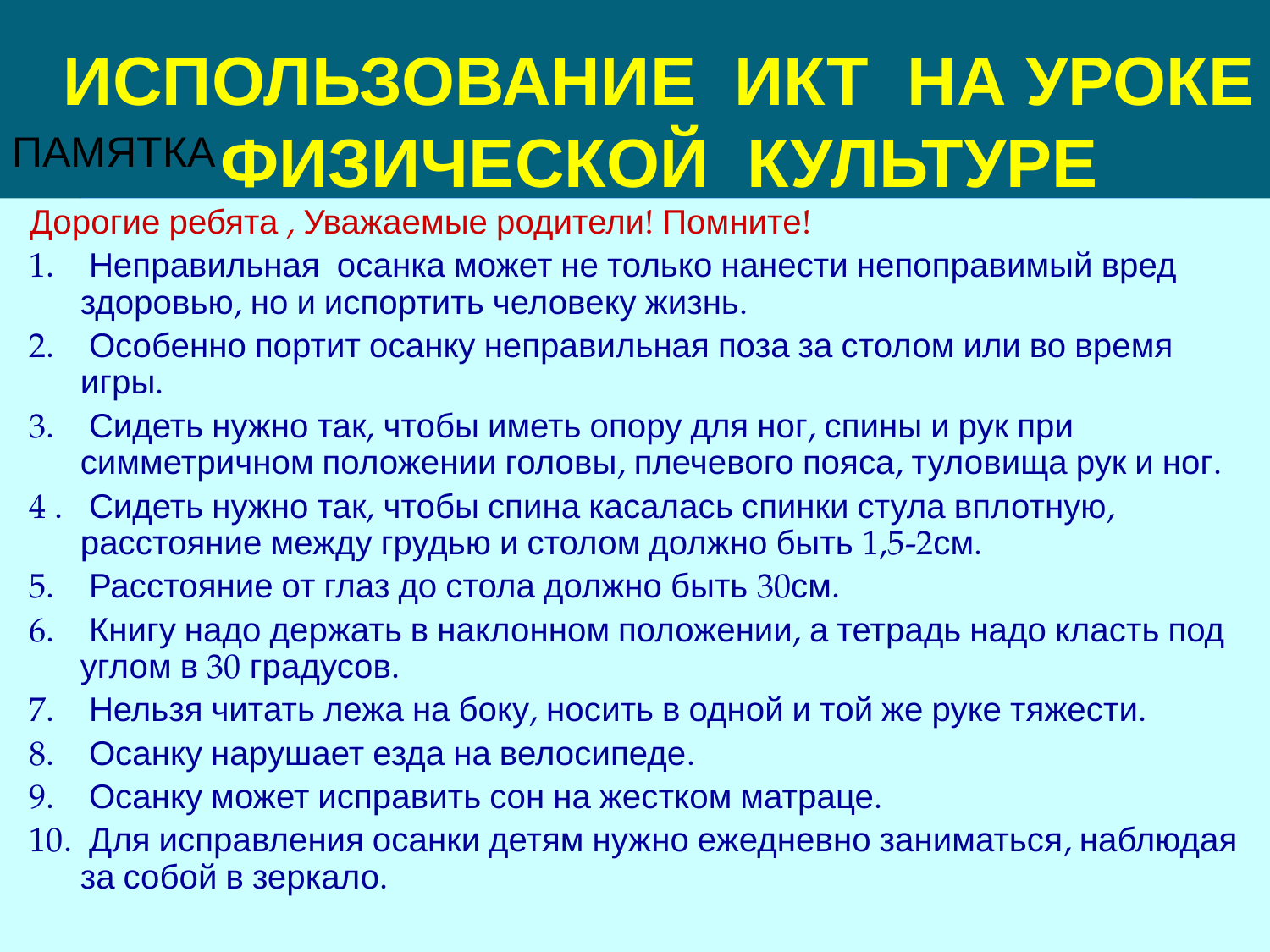

# ИСПОЛЬЗОВАНИЕ  ИКТ  НА УРОКЕ ФИЗИЧЕСКОЙ  КУЛЬТУРЕ
ПАМЯТКА
Дорогие ребята , Уважаемые родители! Помните!
1.    Неправильная  осанка может не только нанести непоправимый вред здоровью, но и испортить человеку жизнь.
2.    Особенно портит осанку неправильная поза за столом или во время игры.
3.    Сидеть нужно так, чтобы иметь опору для ног, спины и рук при симметричном положении головы, плечевого пояса, туловища рук и ног.
4 .   Сидеть нужно так, чтобы спина касалась спинки стула вплотную, расстояние между грудью и столом должно быть 1,5-2см.
5.    Расстояние от глаз до стола должно быть 30см.
6.    Книгу надо держать в наклонном положении, а тетрадь надо класть под углом в 30 градусов.
7.    Нельзя читать лежа на боку, носить в одной и той же руке тяжести.
8.    Осанку нарушает езда на велосипеде.
9.    Осанку может исправить сон на жестком матраце.
10.  Для исправления осанки детям нужно ежедневно заниматься, наблюдая за собой в зеркало.